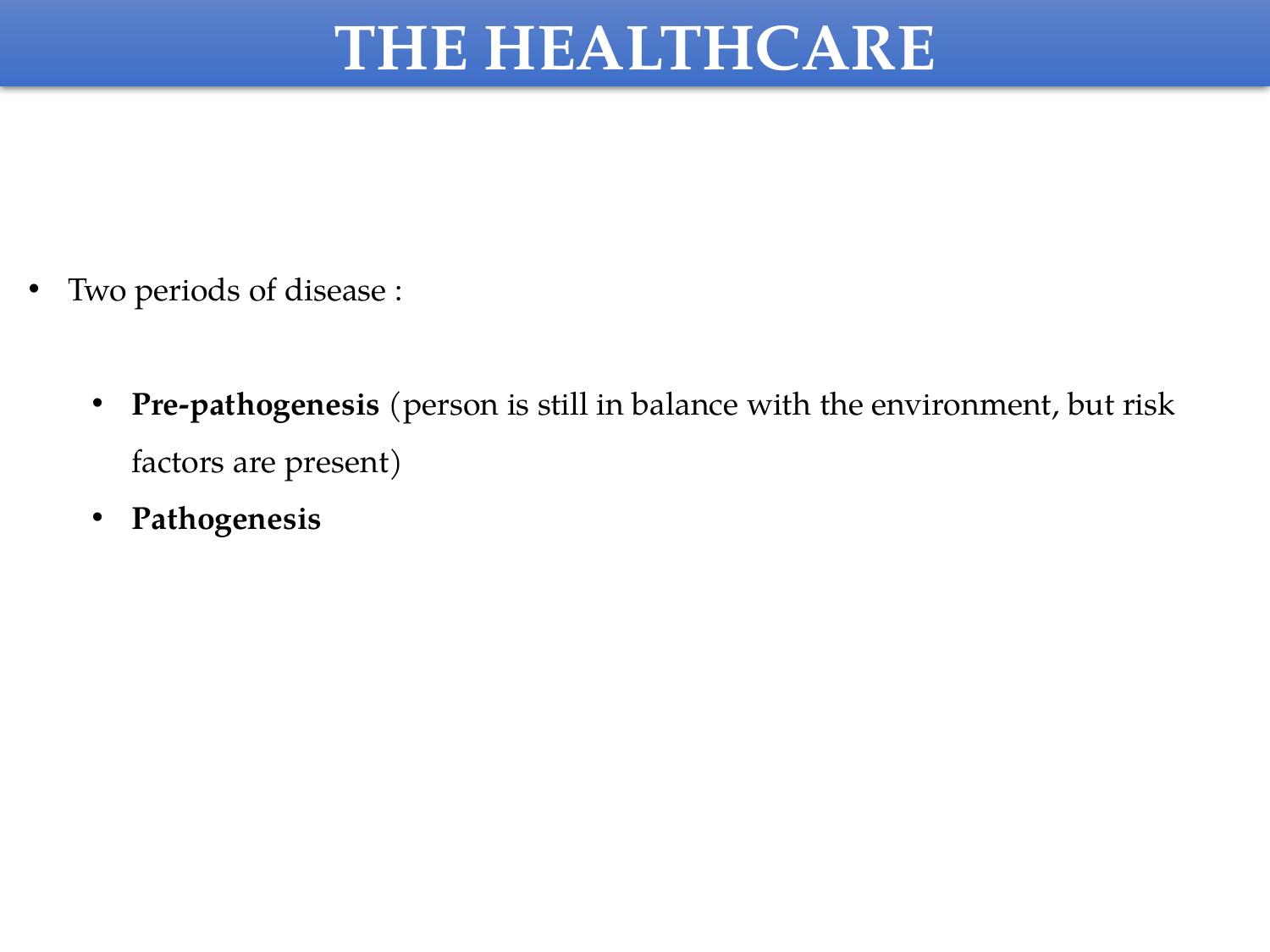

THE HEALTHCARE

Two periods of disease :

Pre-pathogenesis (person is still in balance with the environment, but risk factors are present)
Pathogenesis